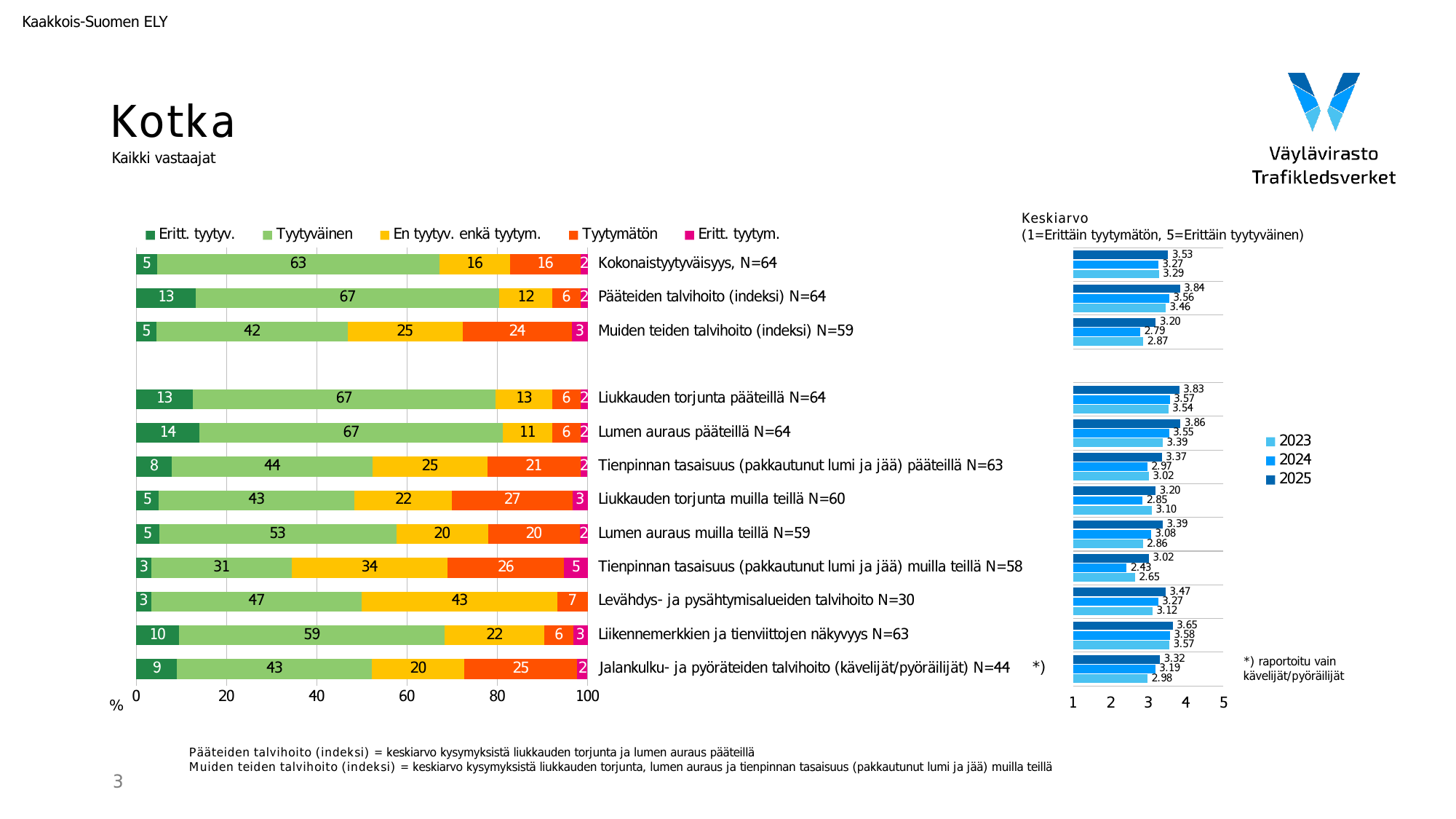

Kaakkois-Suomen ELY
# Kotka
Kaikki vastaajat
Keskiarvo
(1=Erittäin tyytymätön, 5=Erittäin tyytyväinen)

### Chart

| Category | Eritt. tyytyv. | Tyytyväinen | En tyytyv. enkä tyytym. | Tyytymätön | Eritt. tyytym. |
|---|---|---|---|---|---|
| Kokonaistyytyväisyys, N=64 | 4.6875 | 62.5 | 15.625 | 15.625 | 1.5625 |
| Pääteiden talvihoito (indeksi) N=64 | 13.28125 | 67.1875 | 11.71875 | 6.25 | 1.5625 |
| Muiden teiden talvihoito (indeksi) N=59 | 4.511007333333333 | 42.30339633333333 | 25.496136333333336 | 24.28923966666667 | 3.4002206666666663 |
|  | None | None | None | None | None |
| Liukkauden torjunta pääteillä N=64 | 12.5 | 67.1875 | 12.5 | 6.25 | 1.5625 |
| Lumen auraus pääteillä N=64 | 14.0625 | 67.1875 | 10.9375 | 6.25 | 1.5625 |
| Tienpinnan tasaisuus (pakkautunut lumi ja jää) pääteillä N=63 | 7.936508 | 44.444444 | 25.396825 | 20.634921 | 1.587302 |
| Liukkauden torjunta muilla teillä N=60 | 5.0 | 43.333333 | 21.666667 | 26.666667 | 3.333333 |
| Lumen auraus muilla teillä N=59 | 5.084746 | 52.542373 | 20.338983 | 20.338983 | 1.694915 |
| Tienpinnan tasaisuus (pakkautunut lumi ja jää) muilla teillä N=58 | 3.448276 | 31.034483 | 34.482759 | 25.862069 | 5.172414 |
| Levähdys- ja pysähtymisalueiden talvihoito N=30 | 3.333333 | 46.666667 | 43.333333 | 6.666667 | None |
| Liikennemerkkien ja tienviittojen näkyvyys N=63 | 9.52381 | 58.730159 | 22.222222 | 6.349206 | 3.174603 |
| Jalankulku- ja pyöräteiden talvihoito (kävelijät/pyöräilijät) N=44 | 9.090909 | 43.181818 | 20.454545 | 25.0 | 2.272727 |

### Chart

| Category | 2025 | 2024 | 2023 |
|---|---|---|---|
*) raportoitu vain
kävelijät/pyöräilijät
*)
%
Pääteiden talvihoito (indeksi) = keskiarvo kysymyksistä liukkauden torjunta ja lumen auraus pääteillä
Muiden teiden talvihoito (indeksi) = keskiarvo kysymyksistä liukkauden torjunta, lumen auraus ja tienpinnan tasaisuus (pakkautunut lumi ja jää) muilla teillä

3